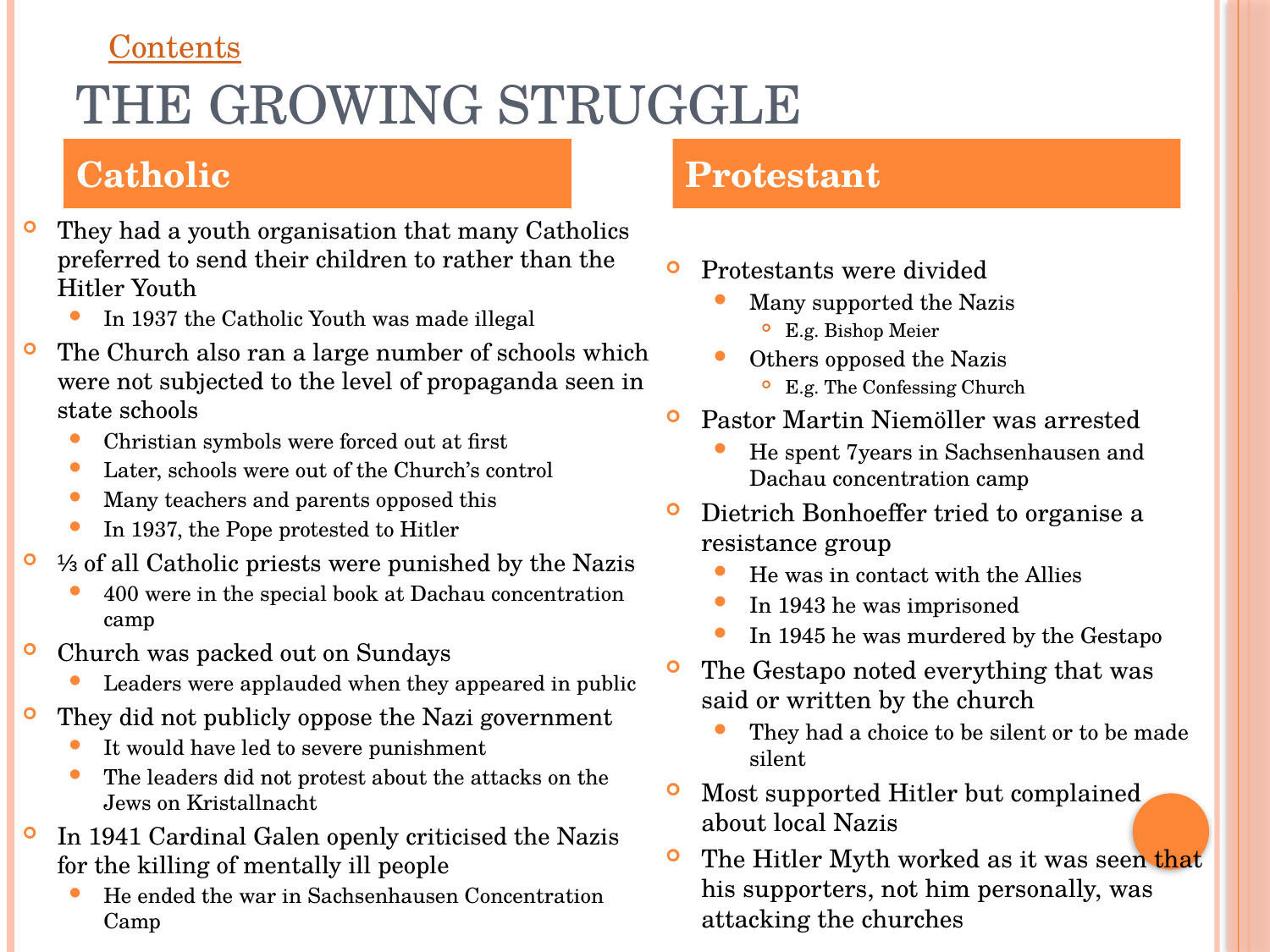

# The Growing Struggle
Catholic
Protestant
They had a youth organisation that many Catholics preferred to send their children to rather than the Hitler Youth
In 1937 the Catholic Youth was made illegal
The Church also ran a large number of schools which were not subjected to the level of propaganda seen in state schools
Christian symbols were forced out at first
Later, schools were out of the Church’s control
Many teachers and parents opposed this
In 1937, the Pope protested to Hitler
⅓ of all Catholic priests were punished by the Nazis
400 were in the special book at Dachau concentration camp
Church was packed out on Sundays
Leaders were applauded when they appeared in public
They did not publicly oppose the Nazi government
It would have led to severe punishment
The leaders did not protest about the attacks on the Jews on Kristallnacht
In 1941 Cardinal Galen openly criticised the Nazis for the killing of mentally ill people
He ended the war in Sachsenhausen Concentration Camp
Protestants were divided
Many supported the Nazis
E.g. Bishop Meier
Others opposed the Nazis
E.g. The Confessing Church
Pastor Martin Niemöller was arrested
He spent 7years in Sachsenhausen and Dachau concentration camp
Dietrich Bonhoeffer tried to organise a resistance group
He was in contact with the Allies
In 1943 he was imprisoned
In 1945 he was murdered by the Gestapo
The Gestapo noted everything that was said or written by the church
They had a choice to be silent or to be made silent
Most supported Hitler but complained about local Nazis
The Hitler Myth worked as it was seen that his supporters, not him personally, was attacking the churches